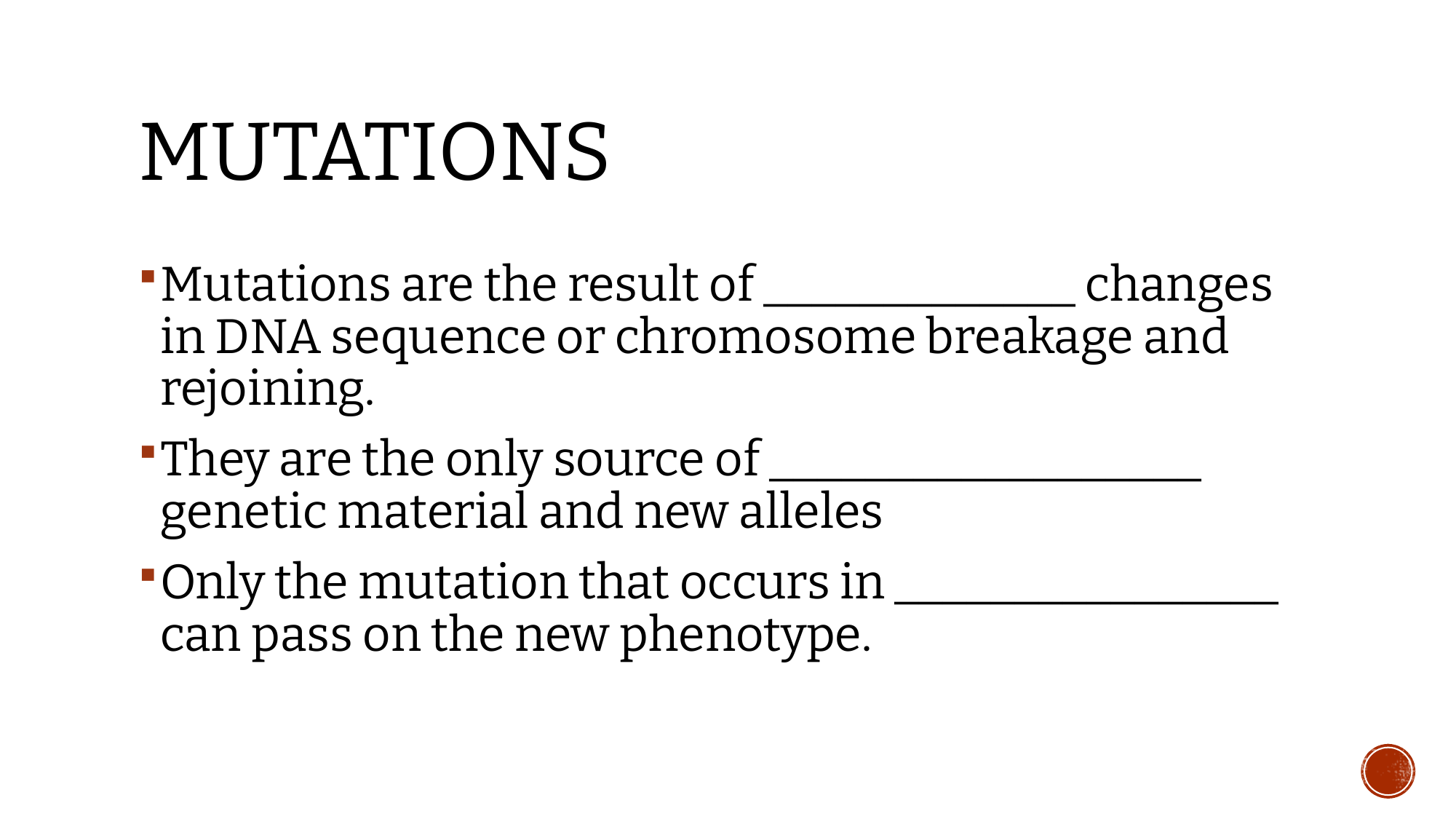

# Mutations
Mutations are the result of _____________ changes in DNA sequence or chromosome breakage and rejoining.
They are the only source of __________________ genetic material and new alleles
Only the mutation that occurs in ________________ can pass on the new phenotype.